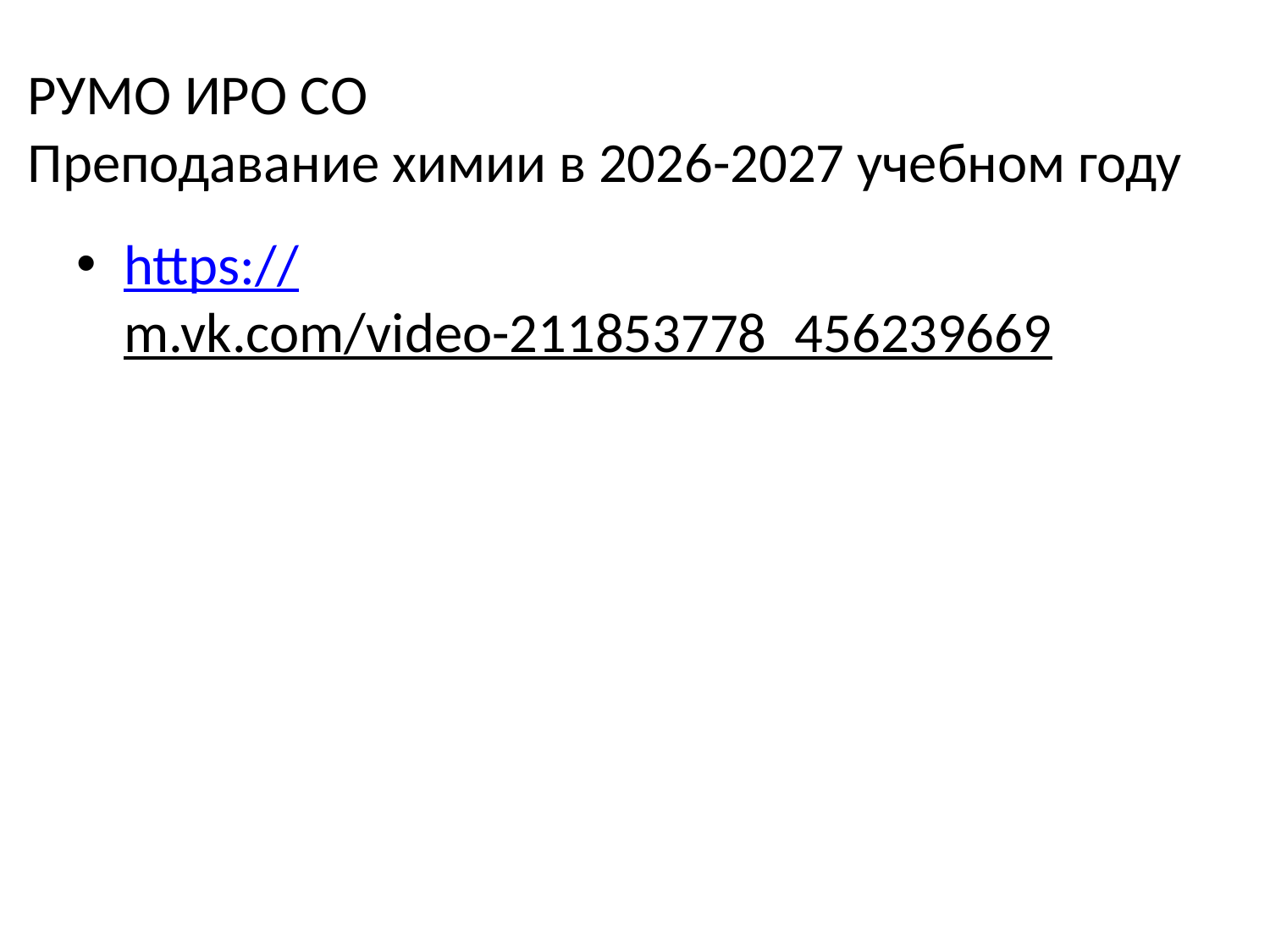

# РУМО ИРО СО Преподавание химии в 2026-2027 учебном году
https://m.vk.com/video-211853778_456239669